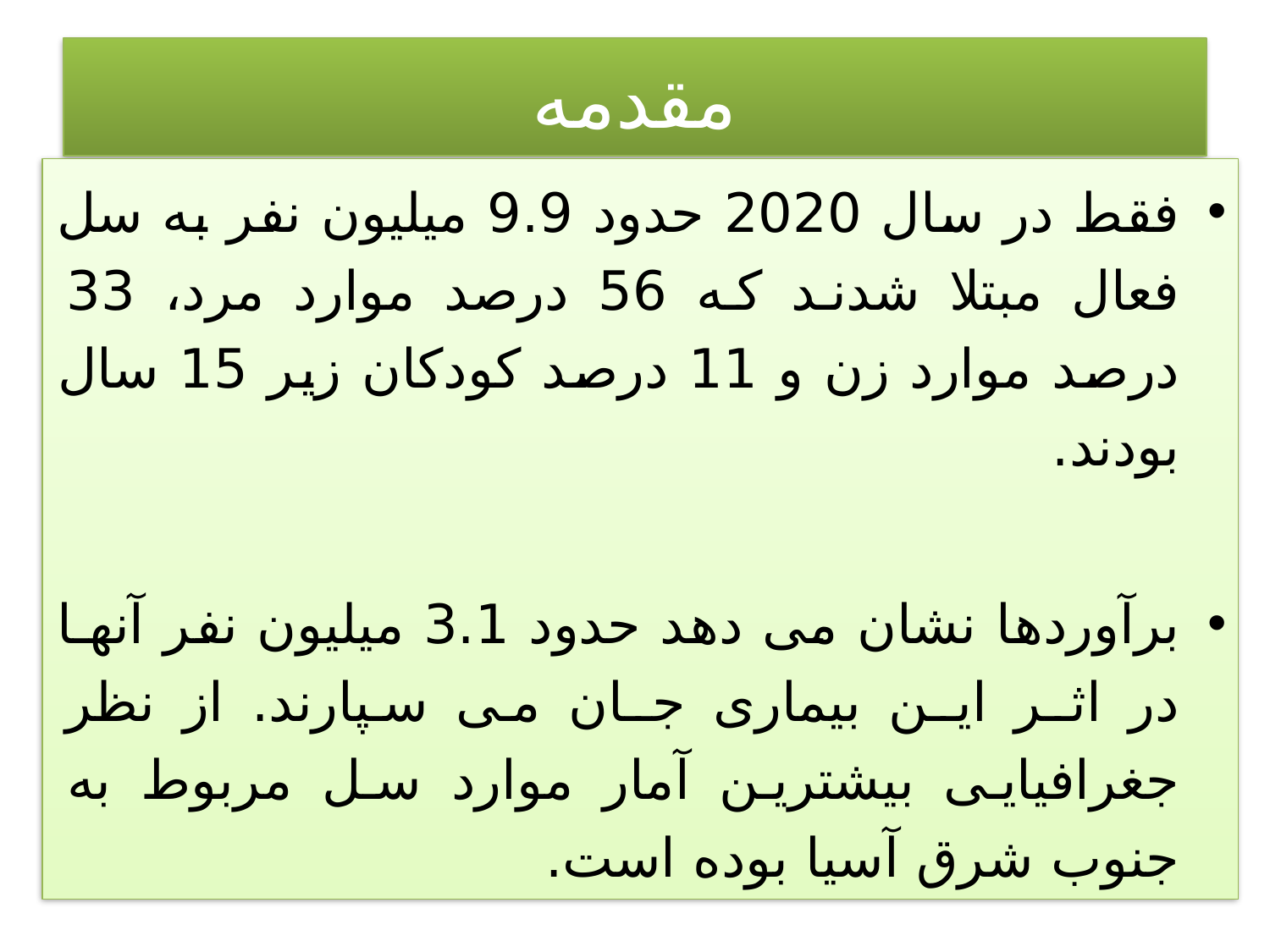

# مقدمه
فقط در سال 2020 حدود 9.9 میلیون نفر به سل فعال مبتلا شدند که 56 درصد موارد مرد، 33 درصد موارد زن و 11 درصد کودکان زیر 15 سال بودند.

برآوردها نشان می دهد حدود 3.1 میلیون نفر آنهـا در اثـر ایـن بیماری جـان می سپارند. از نظر جغرافیایی بیشترین آمار موارد سل مربوط به جنوب شرق آسیا بوده است.